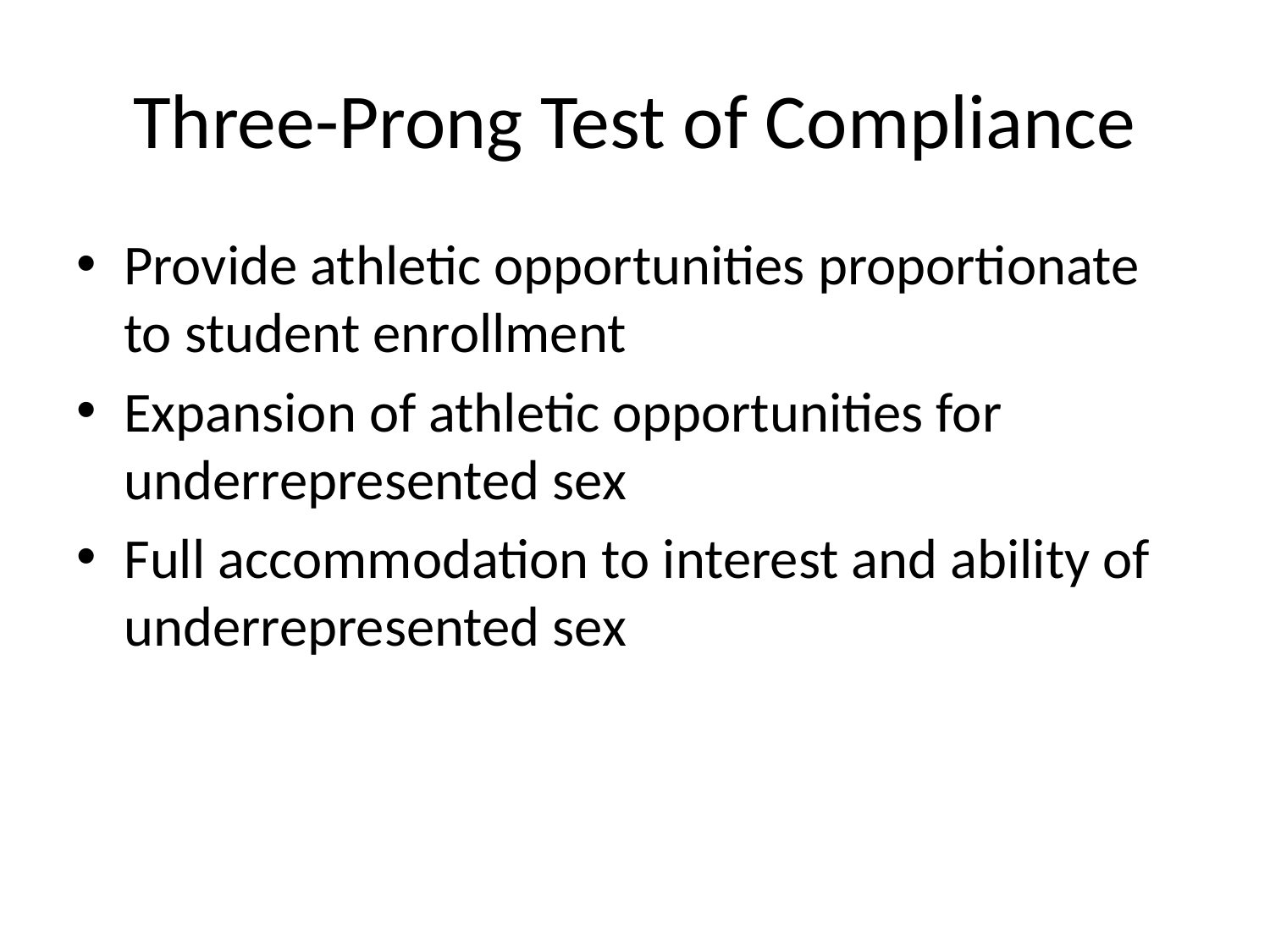

# Three-Prong Test of Compliance
Provide athletic opportunities proportionate to student enrollment
Expansion of athletic opportunities for underrepresented sex
Full accommodation to interest and ability of underrepresented sex